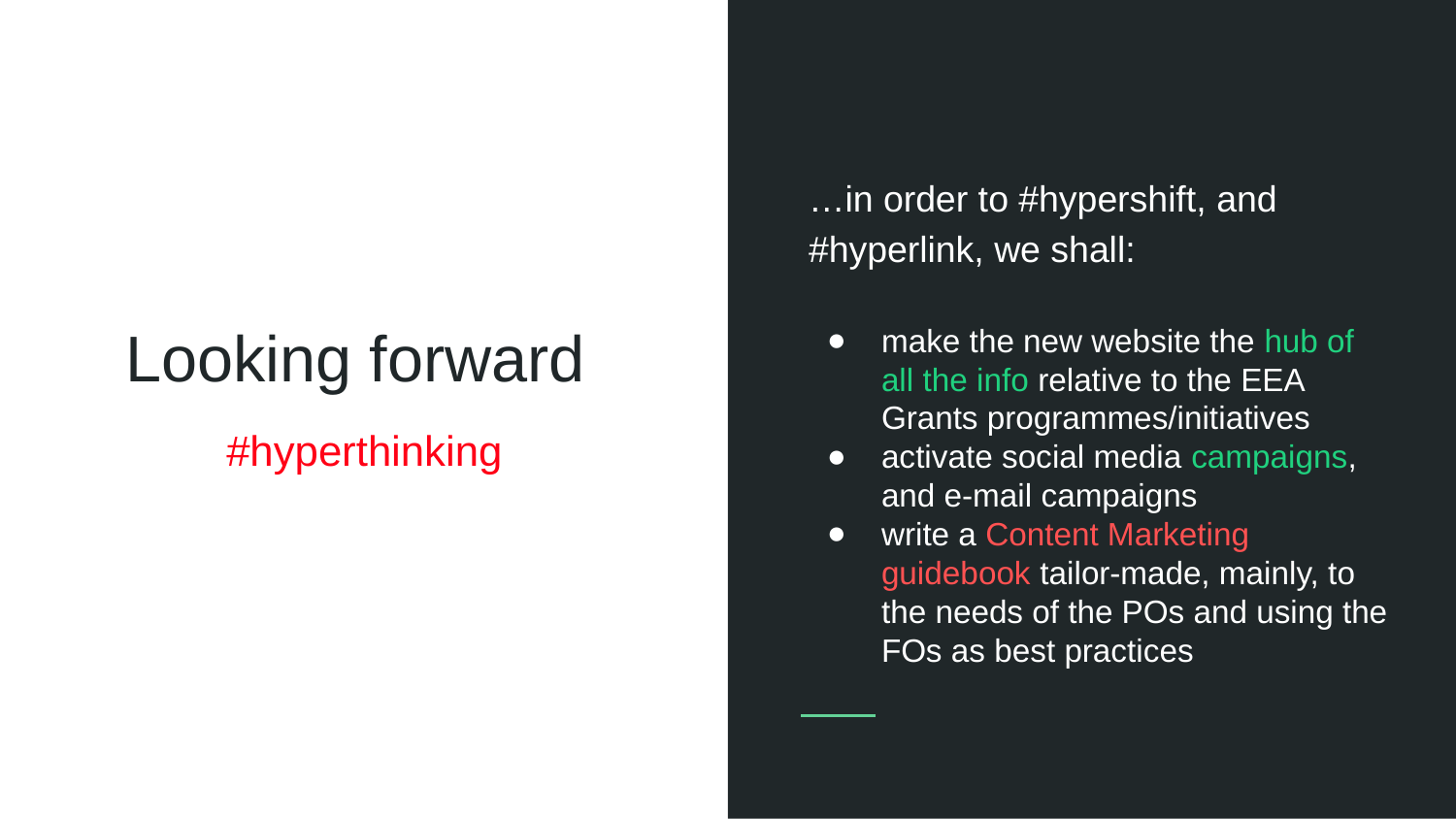

# Looking forward
…in order to #hypershift, and #hyperlink, we shall:

make the new website the hub of all the info relative to the EEA Grants programmes/initiatives
activate social media campaigns, and e-mail campaigns
write a Content Marketing guidebook tailor-made, mainly, to the needs of the POs and using the FOs as best practices

#hyperthinking